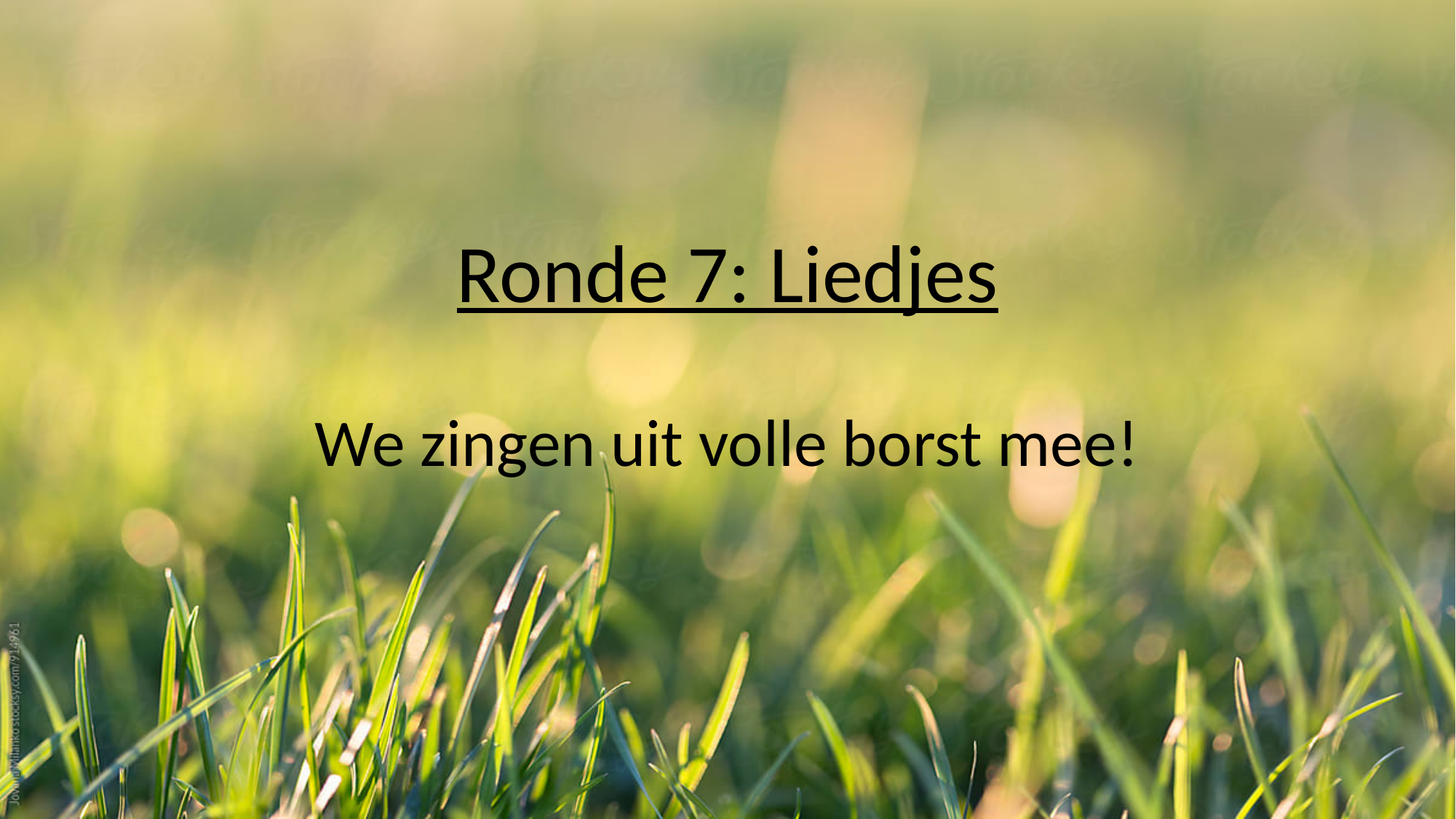

# Ronde 7: Liedjes We zingen uit volle borst mee!